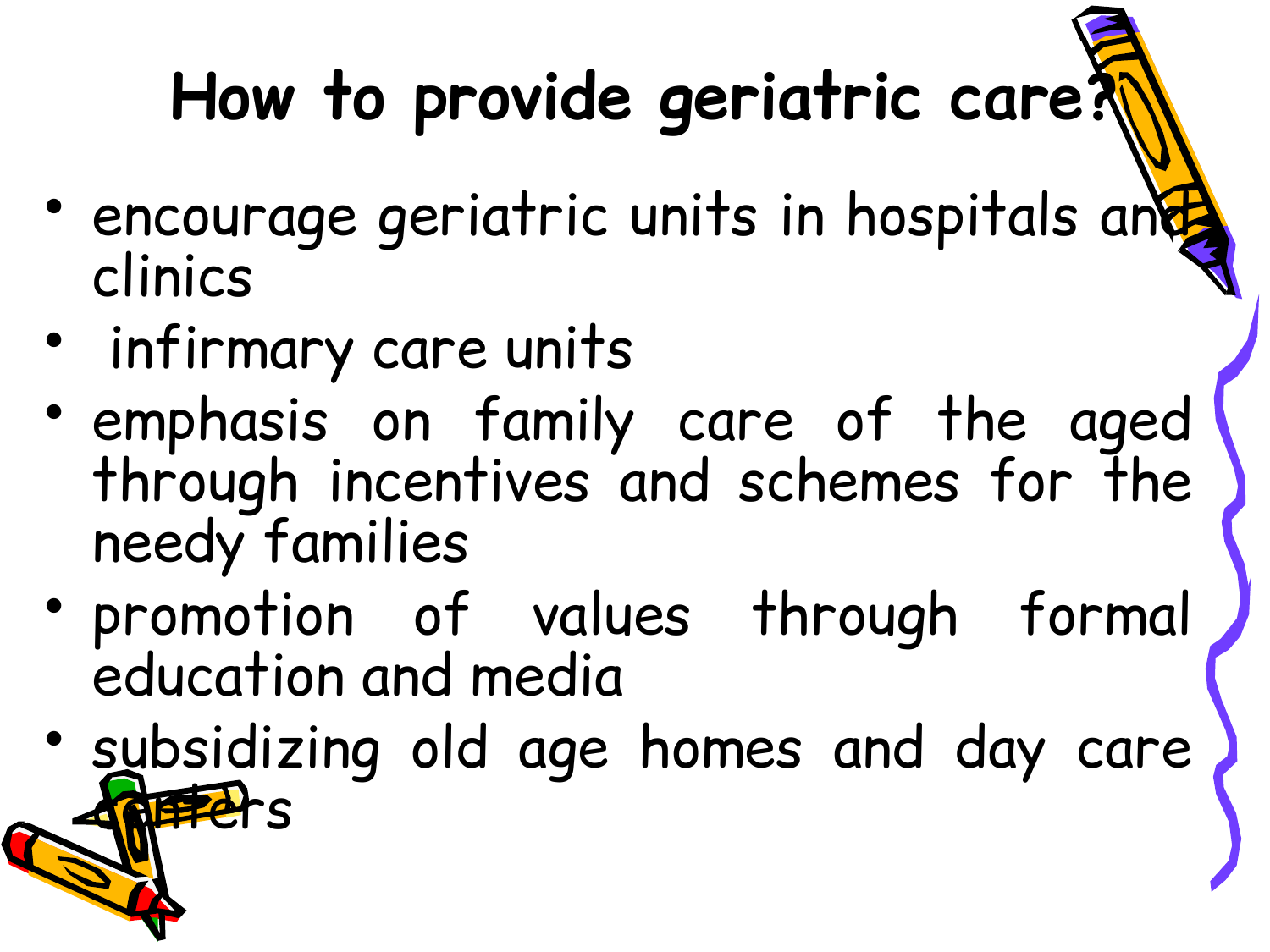

# How to provide geriatric care?
encourage geriatric units in hospitals and clinics
 infirmary care units
emphasis on family care of the aged through incentives and schemes for the needy families
promotion of values through formal education and media
subsidizing old age homes and day care centers